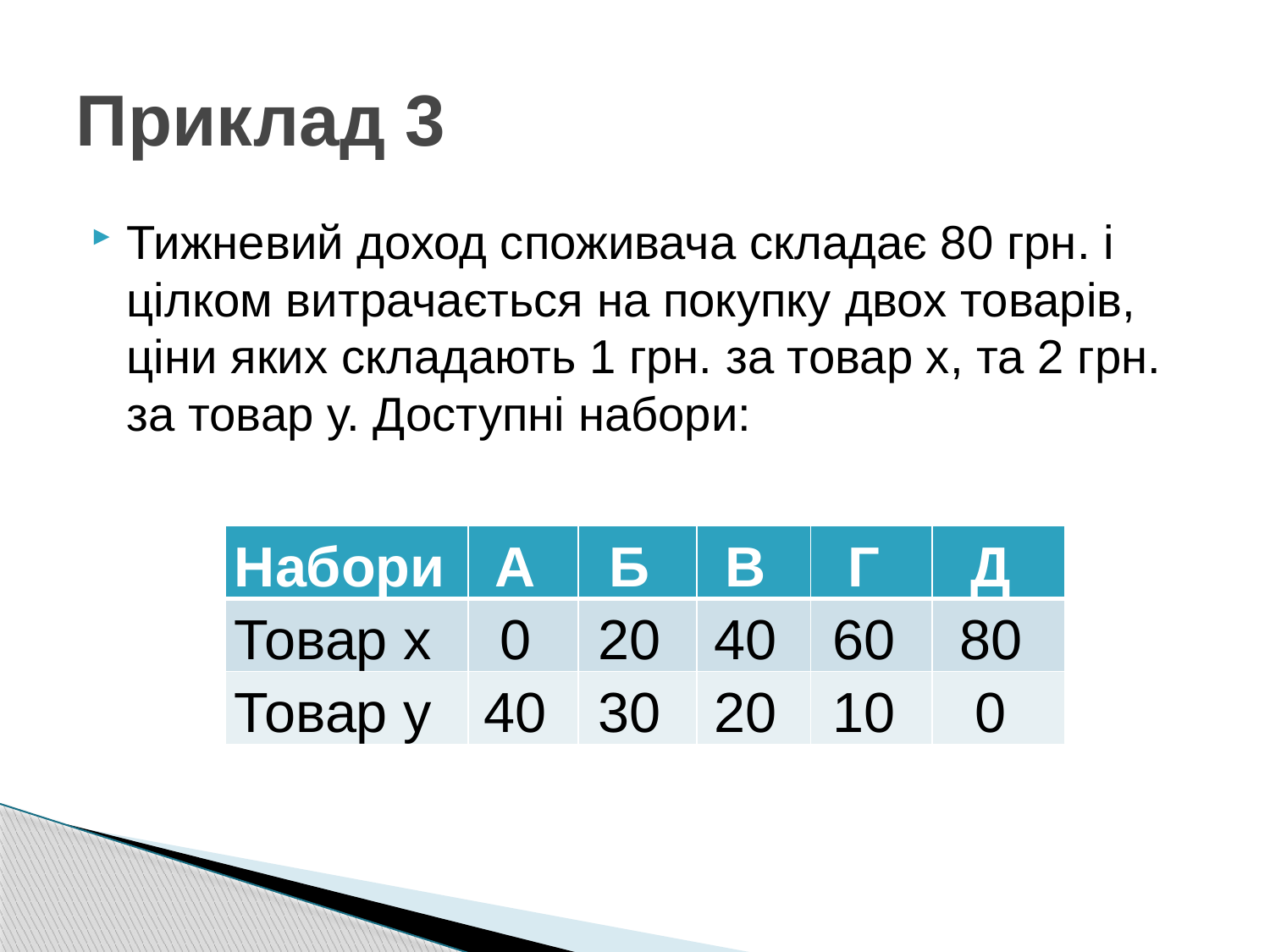

# Приклад 3
Тижневий доход споживача складає 80 грн. і цілком витрачається на покупку двох товарів, ціни яких складають 1 грн. за товар х, та 2 грн. за товар у. Доступні набори:

| Набори | А | Б | В | Г | Д |
| --- | --- | --- | --- | --- | --- |
| Товар х | 0 | 20 | 40 | 60 | 80 |
| Товар у | 40 | 30 | 20 | 10 | 0 |